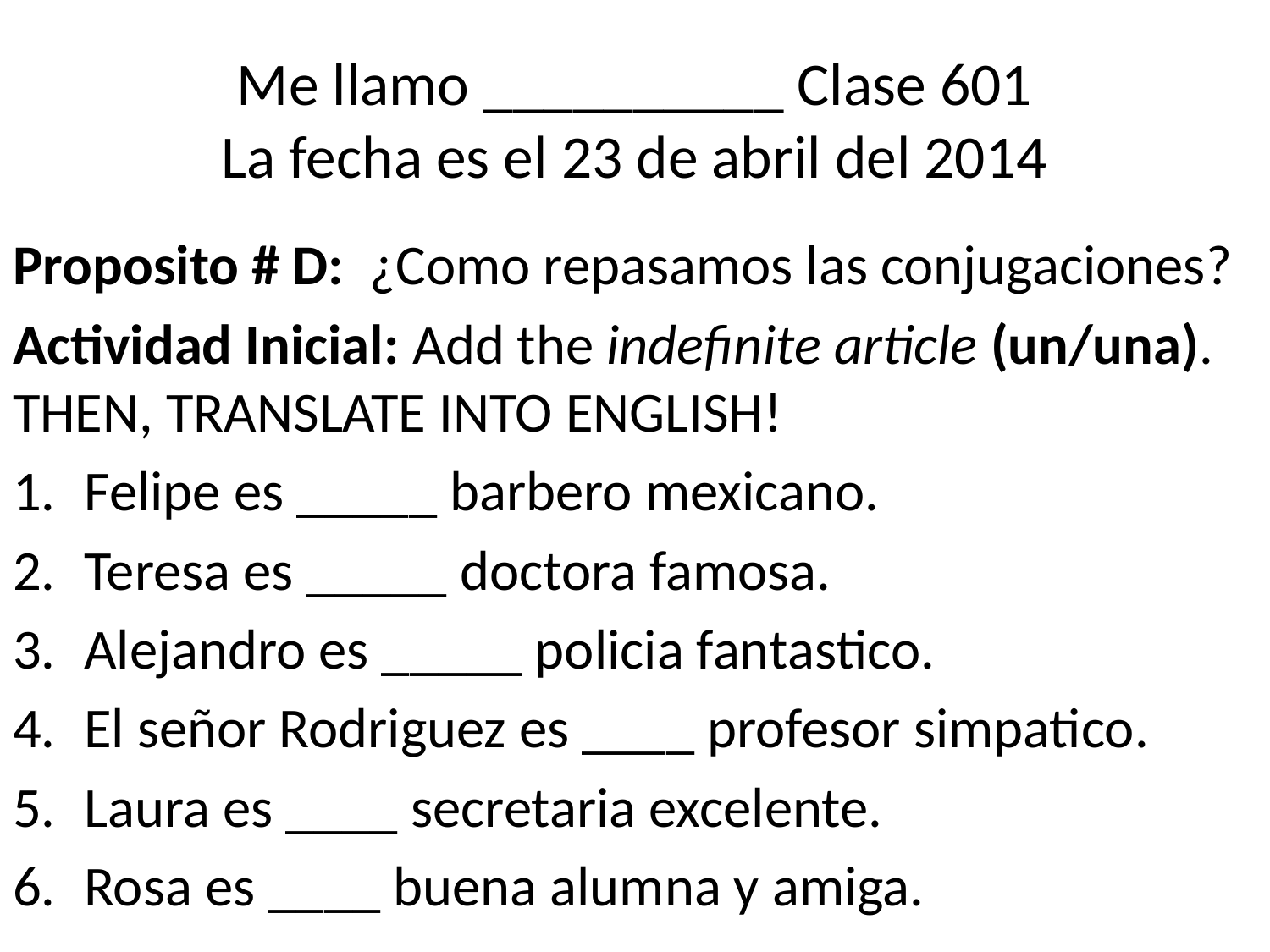

# Me llamo __________ Clase 601 La fecha es el 23 de abril del 2014
Proposito # D:  ¿Como repasamos las conjugaciones?
Actividad Inicial: Add the indefinite article (un/una). THEN, TRANSLATE INTO ENGLISH!
Felipe es _____ barbero mexicano.
Teresa es _____ doctora famosa.
Alejandro es _____ policia fantastico.
El señor Rodriguez es ____ profesor simpatico.
Laura es ____ secretaria excelente.
Rosa es ____ buena alumna y amiga.